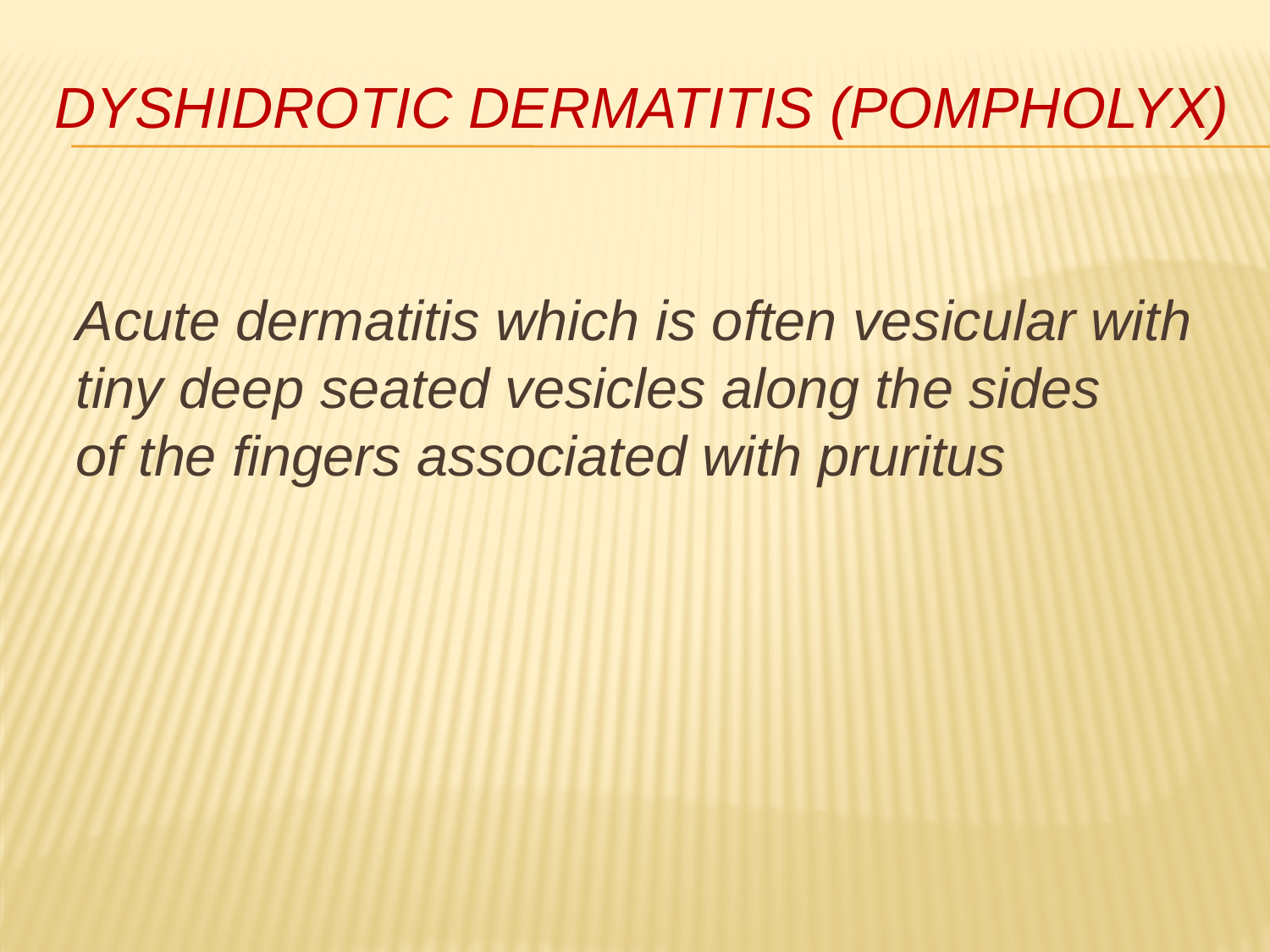

# Dyshidrotic dermatitis (pompholyx)
Acute dermatitis which is often vesicular with tiny deep seated vesicles along the sides of the fingers associated with pruritus